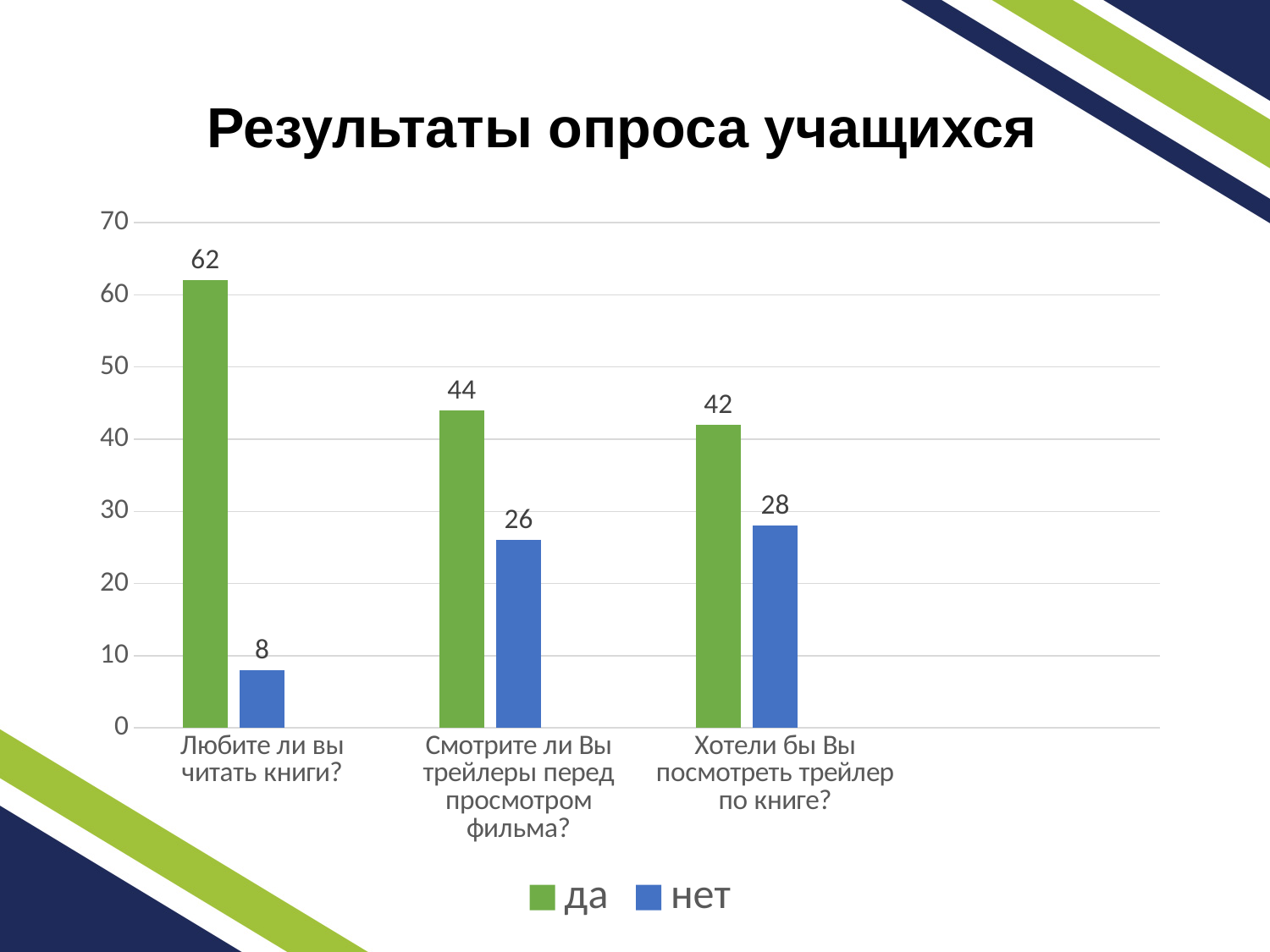

# Результаты опроса учащихся

### Chart

| Category | да | нет | Столбец1 |
|---|---|---|---|
| Любите ли вы читать книги? | 62.0 | 8.0 | None |
| Смотрите ли Вы трейлеры перед просмотром фильма? | 44.0 | 26.0 | None |
| Хотели бы Вы посмотреть трейлер по книге? | 42.0 | 28.0 | None |